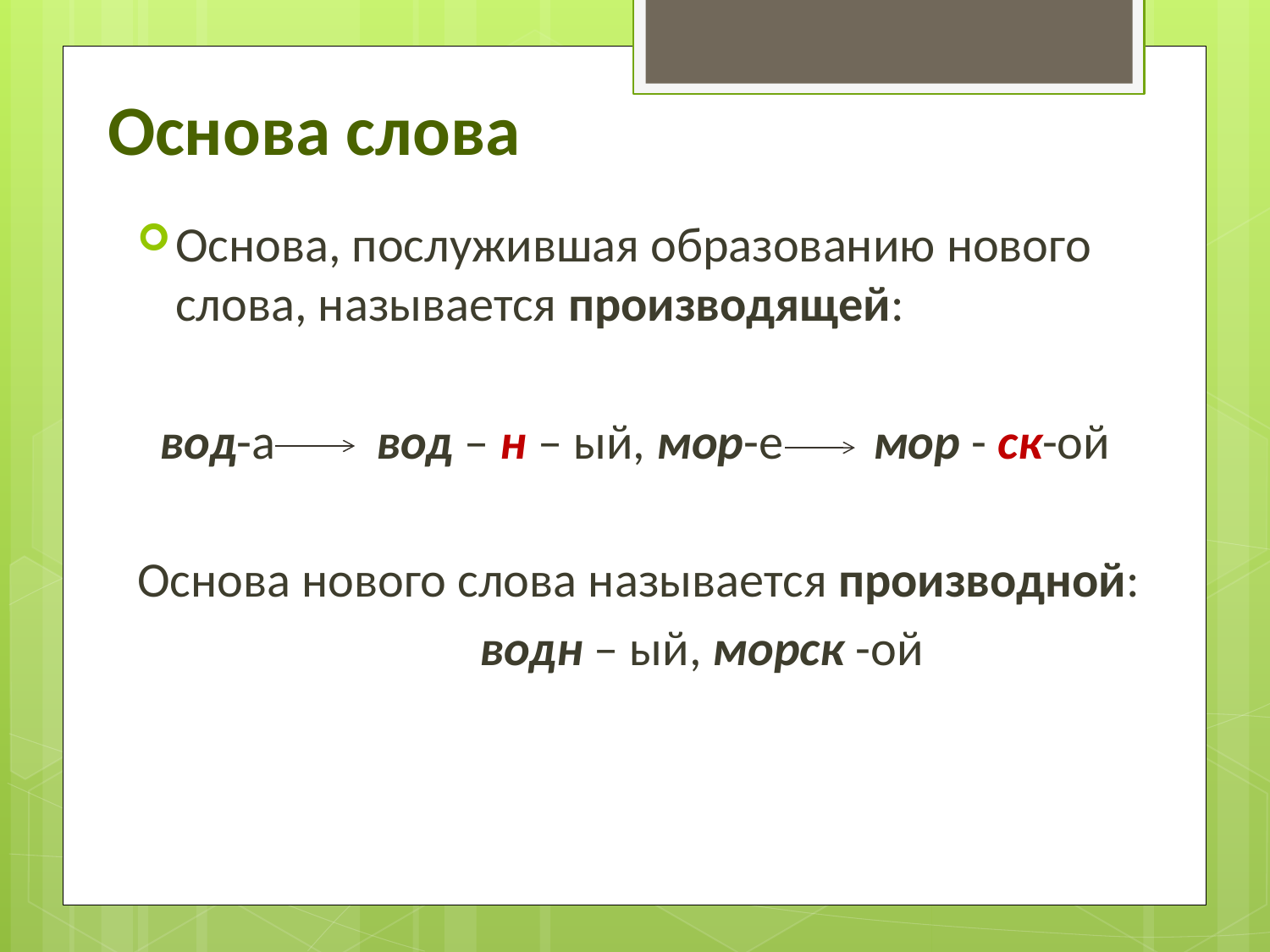

# Основа слова
Основа, послужившая образованию нового слова, называется производящей:

  вод-а         вод – н – ый, мор-е        мор - ск-ой

Основа нового слова называется производной:
           водн – ый, морск -ой